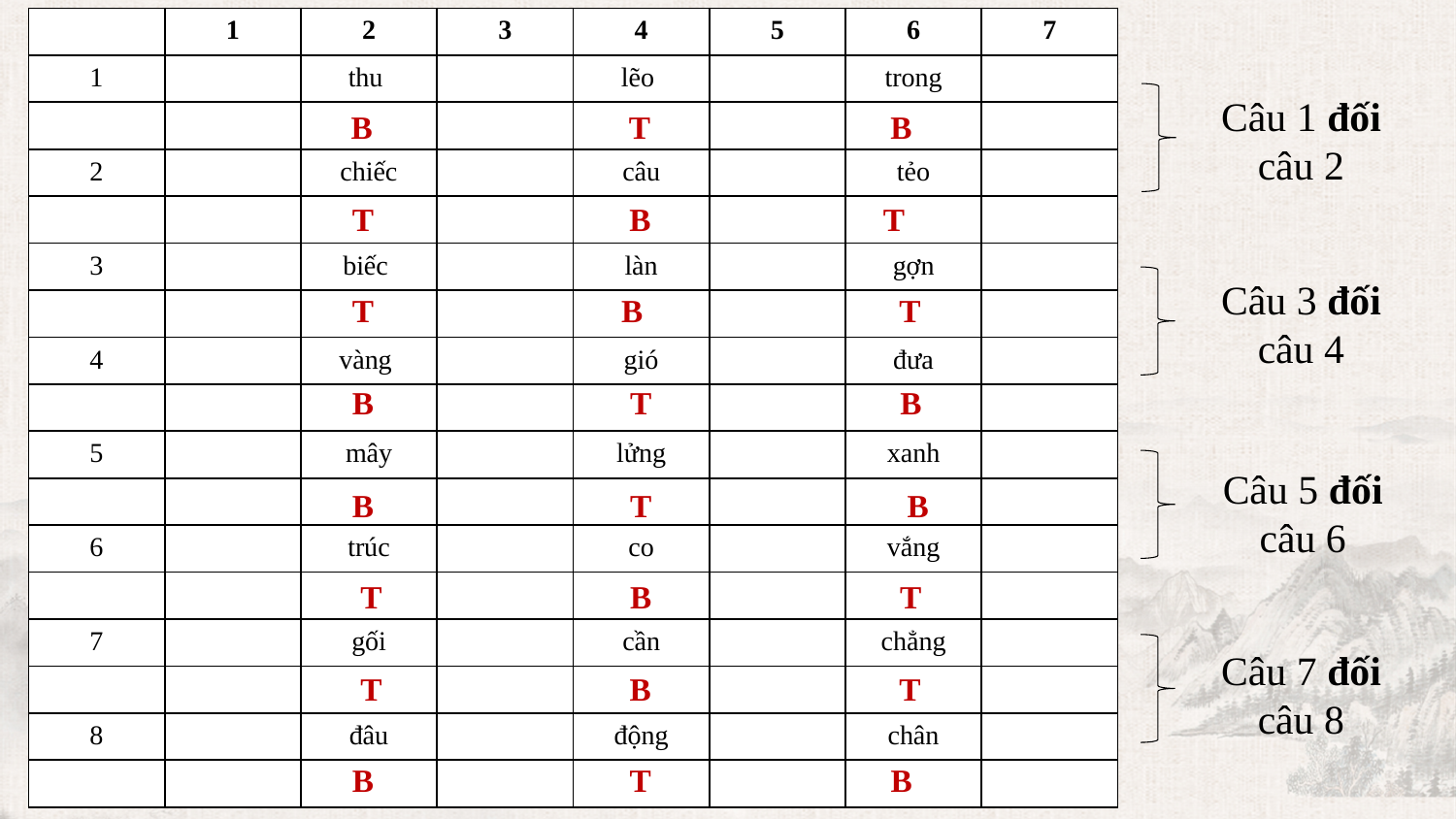

|  | 1 | 2 | 3 | 4 | 5 | 6 | 7 |
| --- | --- | --- | --- | --- | --- | --- | --- |
| 1 |  | thu |  | lẽo |  | trong |  |
|  |  |  |  |  |  |  |  |
| 2 |  | chiếc |  | câu |  | tẻo |  |
|  |  |  |  |  |  |  |  |
| 3 |  | biếc |  | làn |  | gợn |  |
|  |  |  |  |  |  |  |  |
| 4 |  | vàng |  | gió |  | đưa |  |
|  |  |  |  |  |  |  |  |
| 5 |  | mây |  | lửng |  | xanh |  |
|  |  |  |  |  |  |  |  |
| 6 |  | trúc |  | co |  | vắng |  |
|  |  |  |  |  |  |  |  |
| 7 |  | gối |  | cần |  | chẳng |  |
|  |  |  |  |  |  |  |  |
| 8 |  | đâu |  | động |  | chân |  |
|  |  |  |  |  |  |  |  |

Câu 1 đối câu 2
                 B                                T                              B
          T                                B                             T

Câu 3 đối câu 4
          T                               B                                T
          B                                T                               B

Câu 5 đối câu 6
          B                                T                                B
           T                               B                               T

Câu 7 đối câu 8
           T                               B                               T
          B                                T                              B